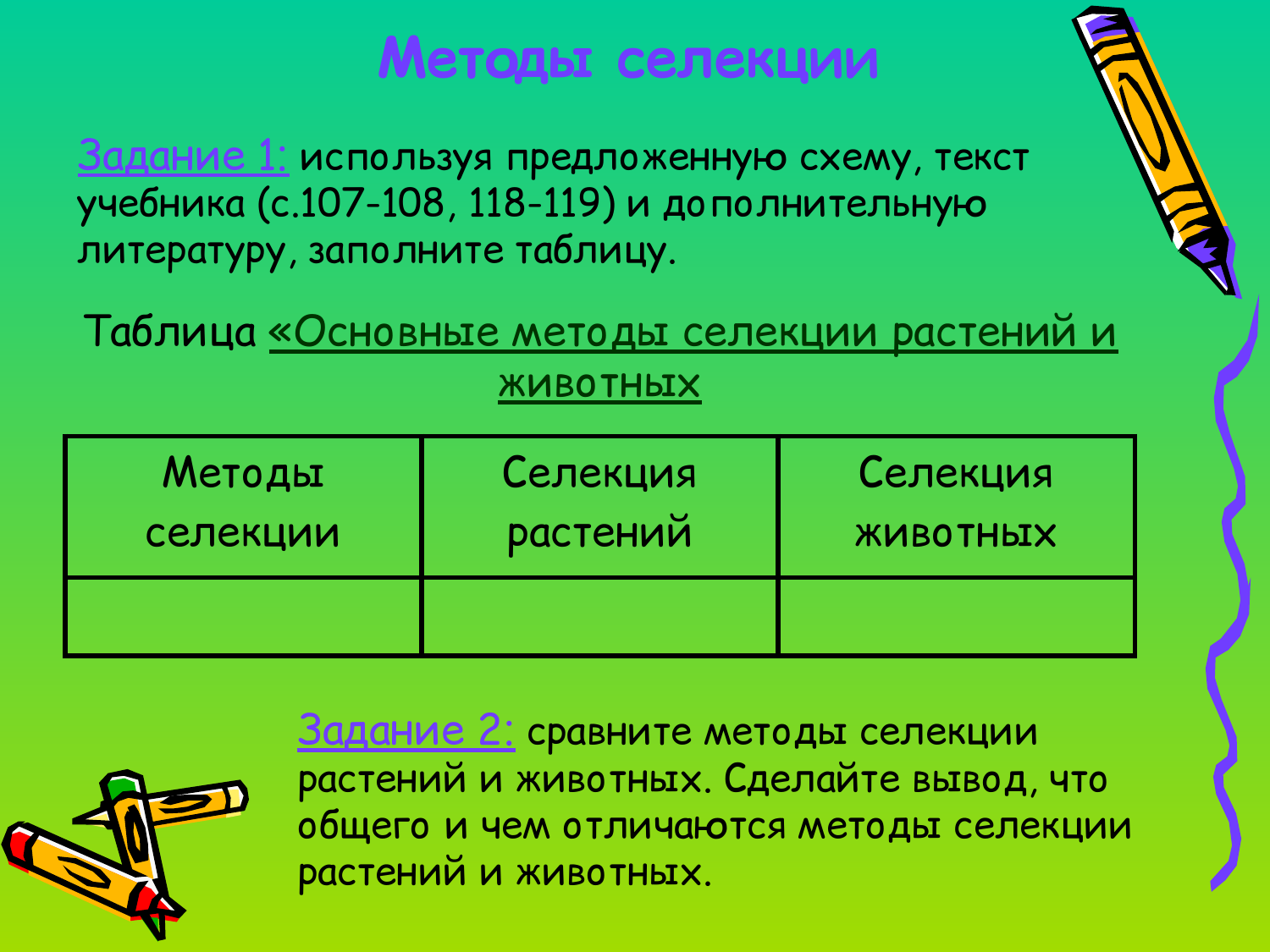

Методы селекции
Задание 1: используя предложенную схему, текст учебника (с.107-108, 118-119) и дополнительную литературу, заполните таблицу.
Таблица «Основные методы селекции растений и животных
| Методы селекции | Селекция растений | Селекция животных |
| --- | --- | --- |
|  |  |  |
Задание 2: сравните методы селекции растений и животных. Сделайте вывод, что общего и чем отличаются методы селекции растений и животных.